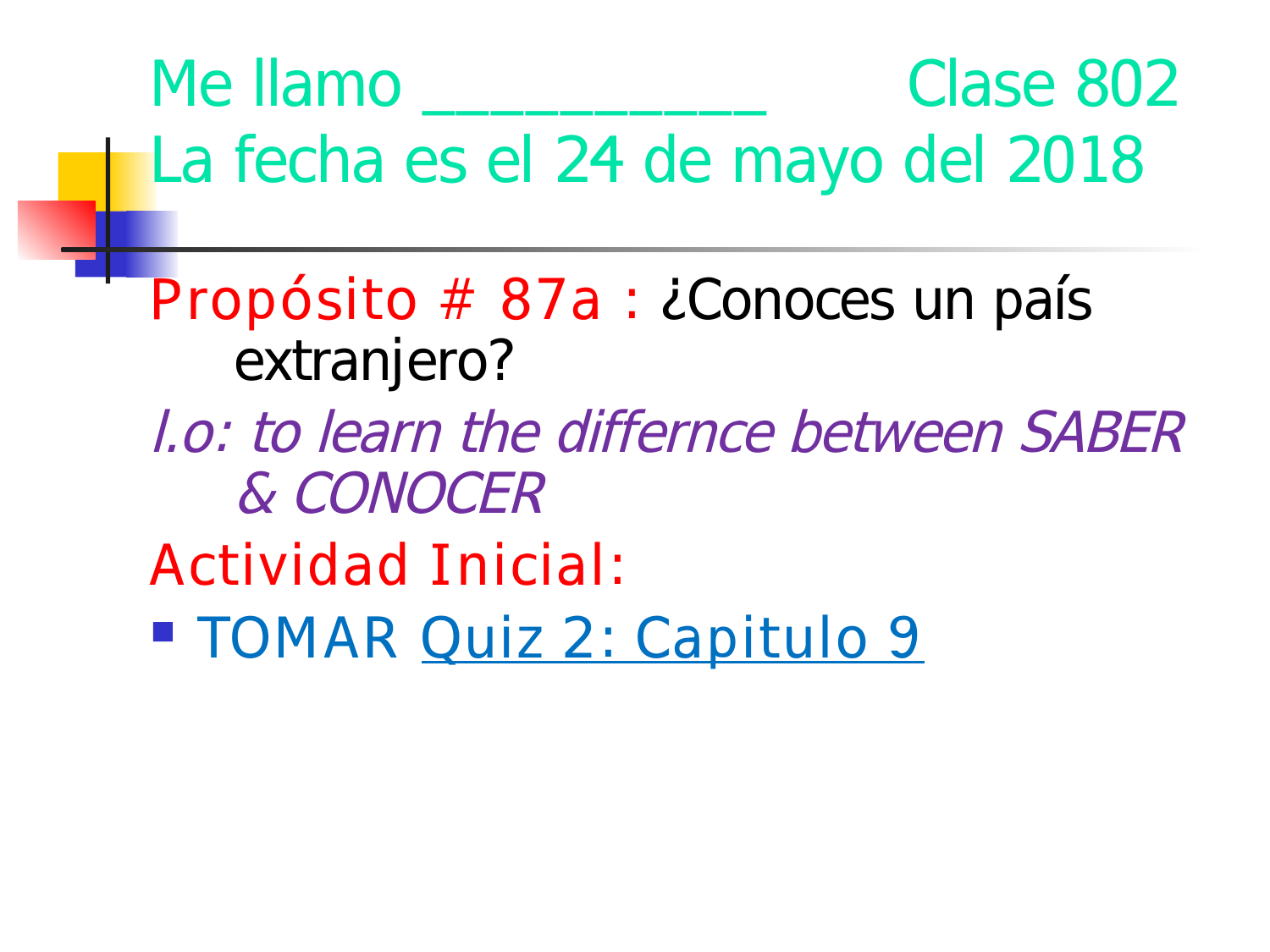

# Me llamo __________       Clase 802 La fecha es el 24 de mayo del 2018
Propósito # 87a : ¿Conoces un país extranjero?
l.o: to learn the differnce between SABER & CONOCER
Actividad Inicial:
TOMAR Quiz 2: Capitulo 9